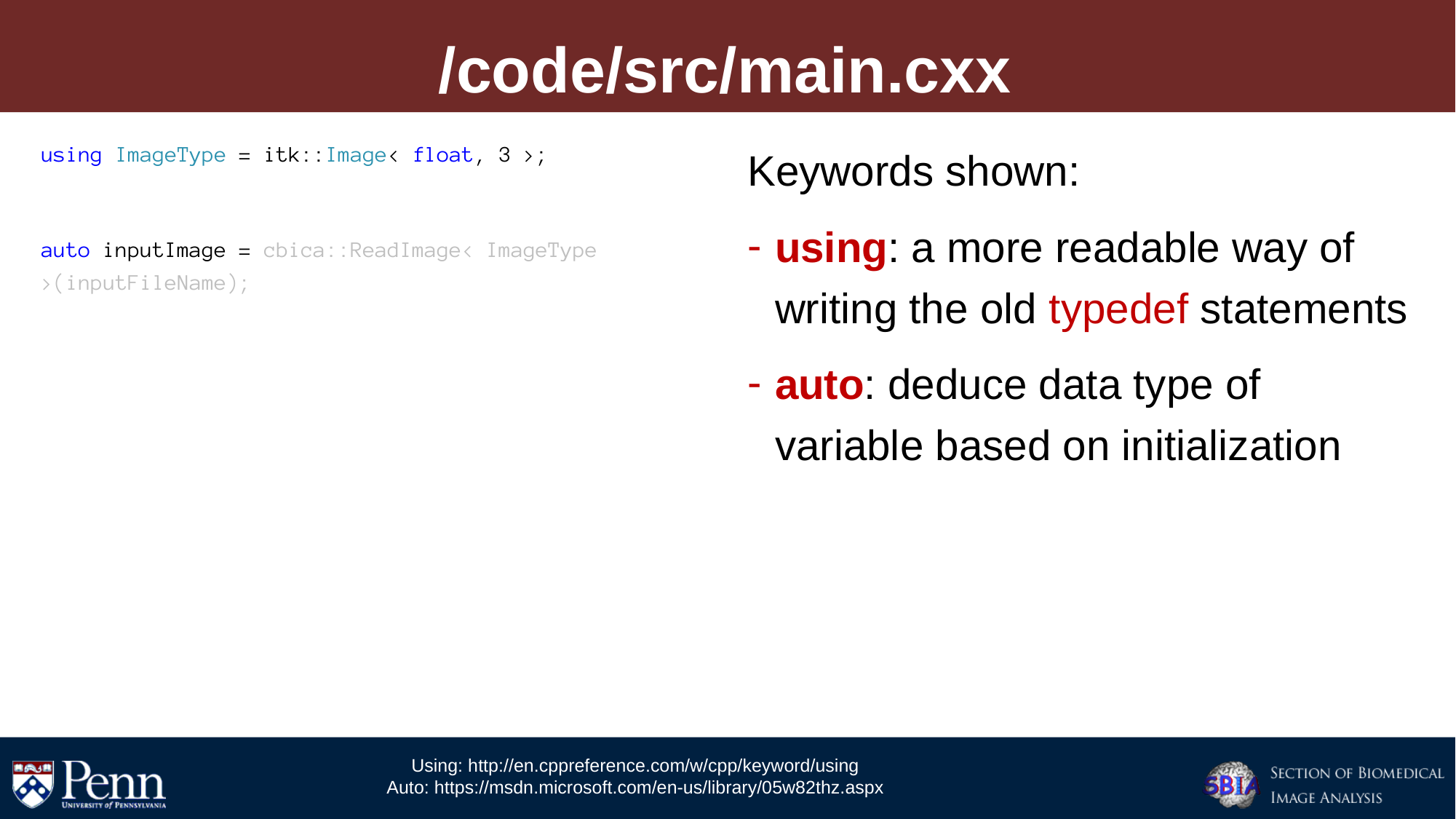

# /code/src/main.cxx
using ImageType = itk::Image< float, 3 >;

auto inputImage = cbica::ReadImage< ImageType >(inputFileName);
Keywords shown:
using: a more readable way of writing the old typedef statements
auto: deduce data type of variable based on initialization
Using: http://en.cppreference.com/w/cpp/keyword/using
Auto: https://msdn.microsoft.com/en-us/library/05w82thz.aspx